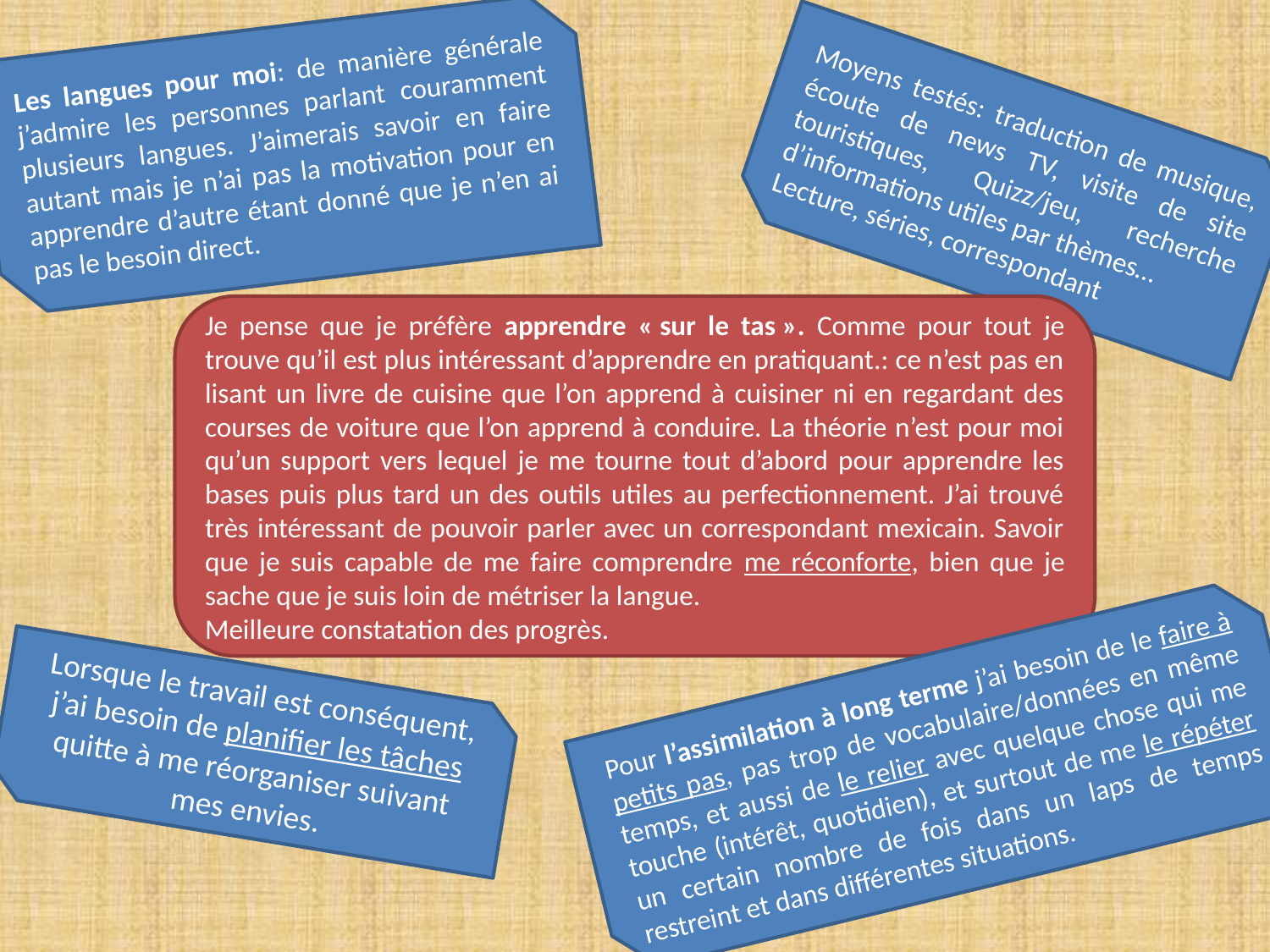

Les langues pour moi: de manière générale j’admire les personnes parlant couramment plusieurs langues. J’aimerais savoir en faire autant mais je n’ai pas la motivation pour en apprendre d’autre étant donné que je n’en ai pas le besoin direct.
Moyens testés: traduction de musique, écoute de news TV, visite de site touristiques, Quizz/jeu, recherche d’informations utiles par thèmes…
Lecture, séries, correspondant
Je pense que je préfère apprendre « sur le tas ». Comme pour tout je trouve qu’il est plus intéressant d’apprendre en pratiquant.: ce n’est pas en lisant un livre de cuisine que l’on apprend à cuisiner ni en regardant des courses de voiture que l’on apprend à conduire. La théorie n’est pour moi qu’un support vers lequel je me tourne tout d’abord pour apprendre les bases puis plus tard un des outils utiles au perfectionnement. J’ai trouvé très intéressant de pouvoir parler avec un correspondant mexicain. Savoir que je suis capable de me faire comprendre me réconforte, bien que je sache que je suis loin de métriser la langue.
Meilleure constatation des progrès.
Pour l’assimilation à long terme j’ai besoin de le faire à petits pas, pas trop de vocabulaire/données en même temps, et aussi de le relier avec quelque chose qui me touche (intérêt, quotidien), et surtout de me le répéter un certain nombre de fois dans un laps de temps restreint et dans différentes situations.
Lorsque le travail est conséquent, j’ai besoin de planifier les tâches quitte à me réorganiser suivant mes envies.